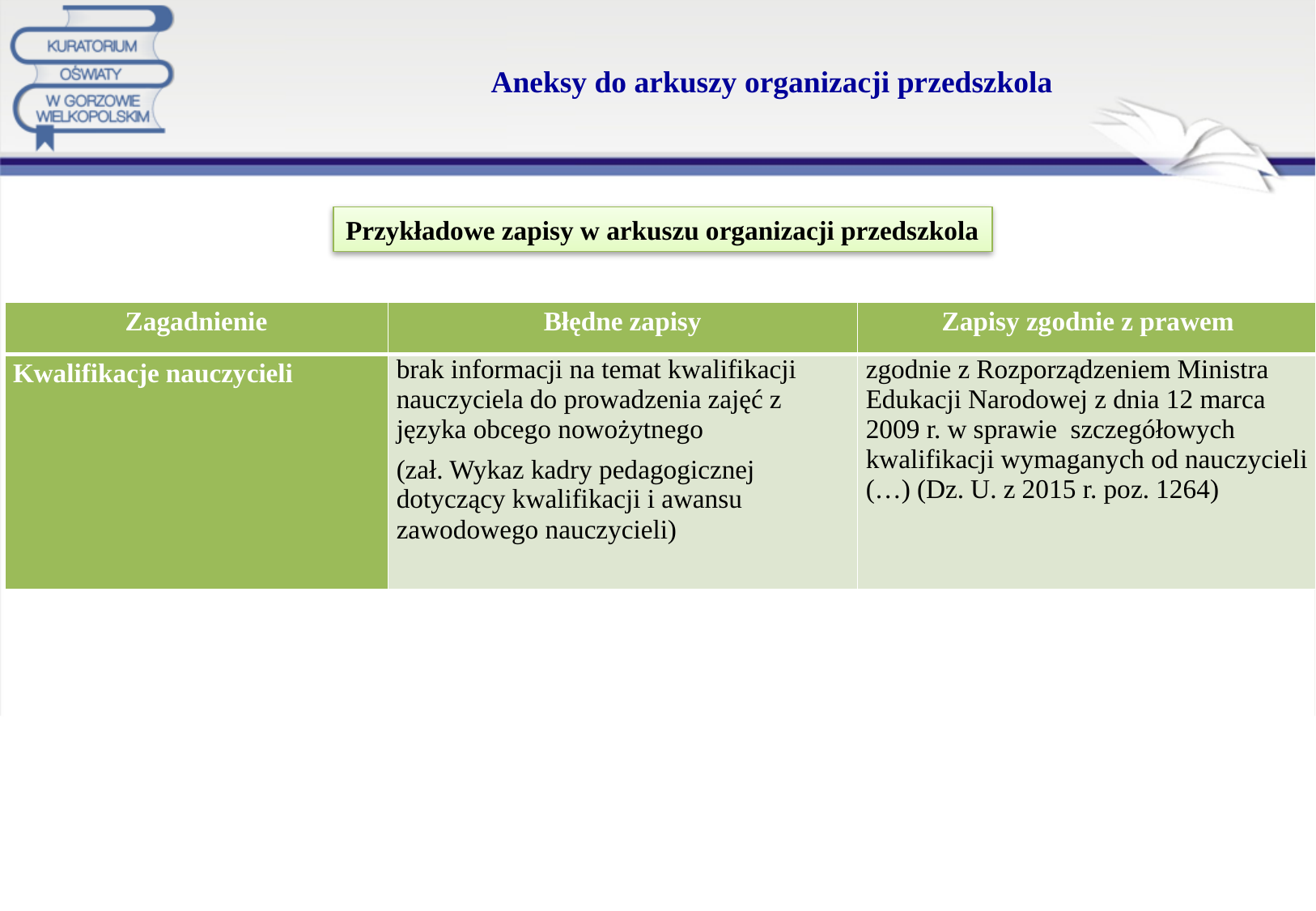

# Aneksy do arkuszy organizacji przedszkola

Przykładowe zapisy w arkuszu organizacji przedszkola
| Zagadnienie | Błędne zapisy | Zapisy zgodnie z prawem |
| --- | --- | --- |
| Kwalifikacje nauczycieli | brak informacji na temat kwalifikacji nauczyciela do prowadzenia zajęć z języka obcego nowożytnego (zał. Wykaz kadry pedagogicznej dotyczący kwalifikacji i awansu zawodowego nauczycieli) | zgodnie z Rozporządzeniem Ministra Edukacji Narodowej z dnia 12 marca 2009 r. w sprawie szczegółowych kwalifikacji wymaganych od nauczycieli (…) (Dz. U. z 2015 r. poz. 1264) |